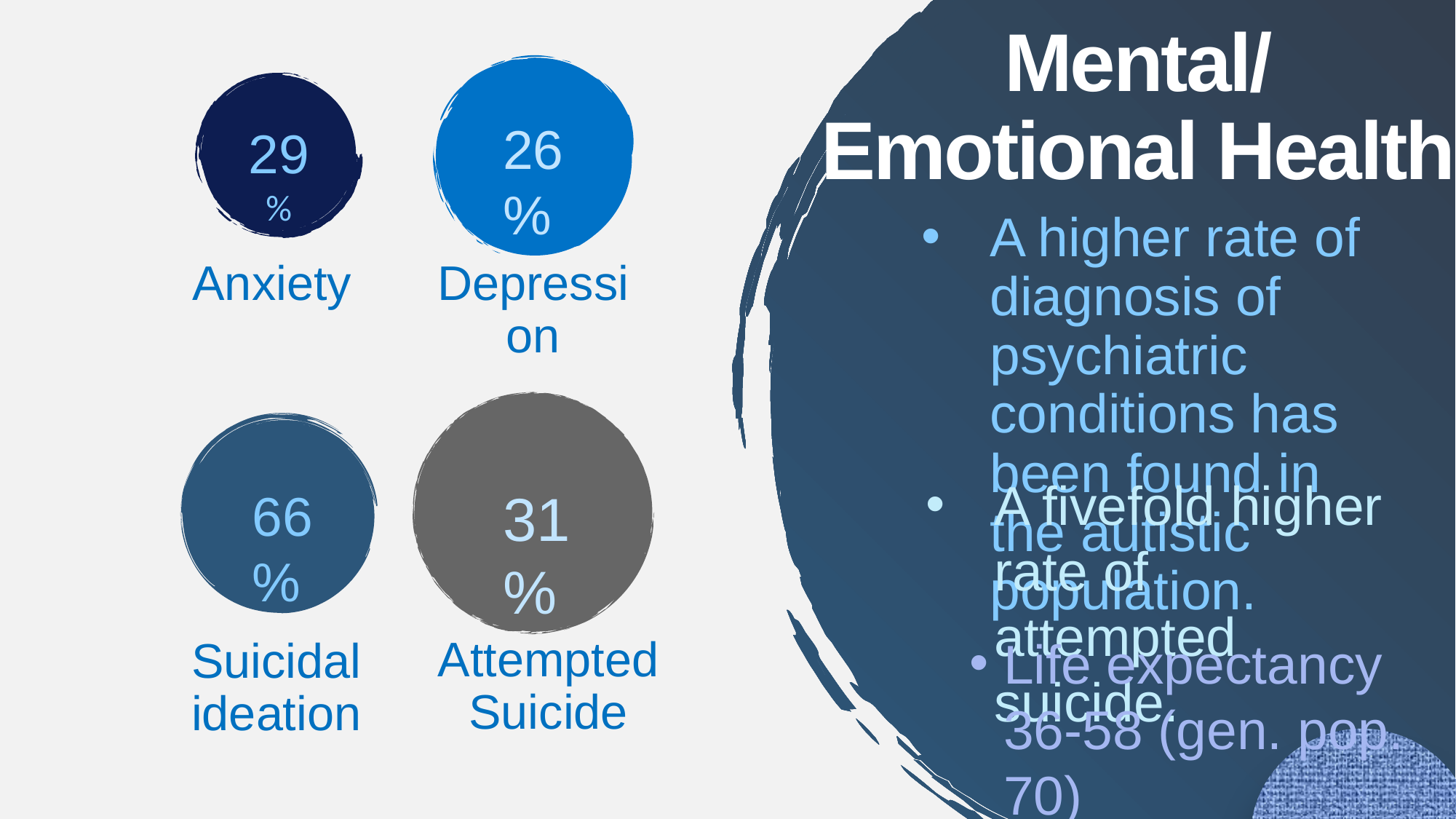

26%
29%
# Mental/Emotional Health
A higher rate of diagnosis of psychiatric conditions has been found in the autistic population.
Anxiety
Depression
A fivefold higher rate of attempted suicide.

31%
66%
Life expectancy 36-58 (gen. pop. 70)

Attempted Suicide
Suicidal ideation

17